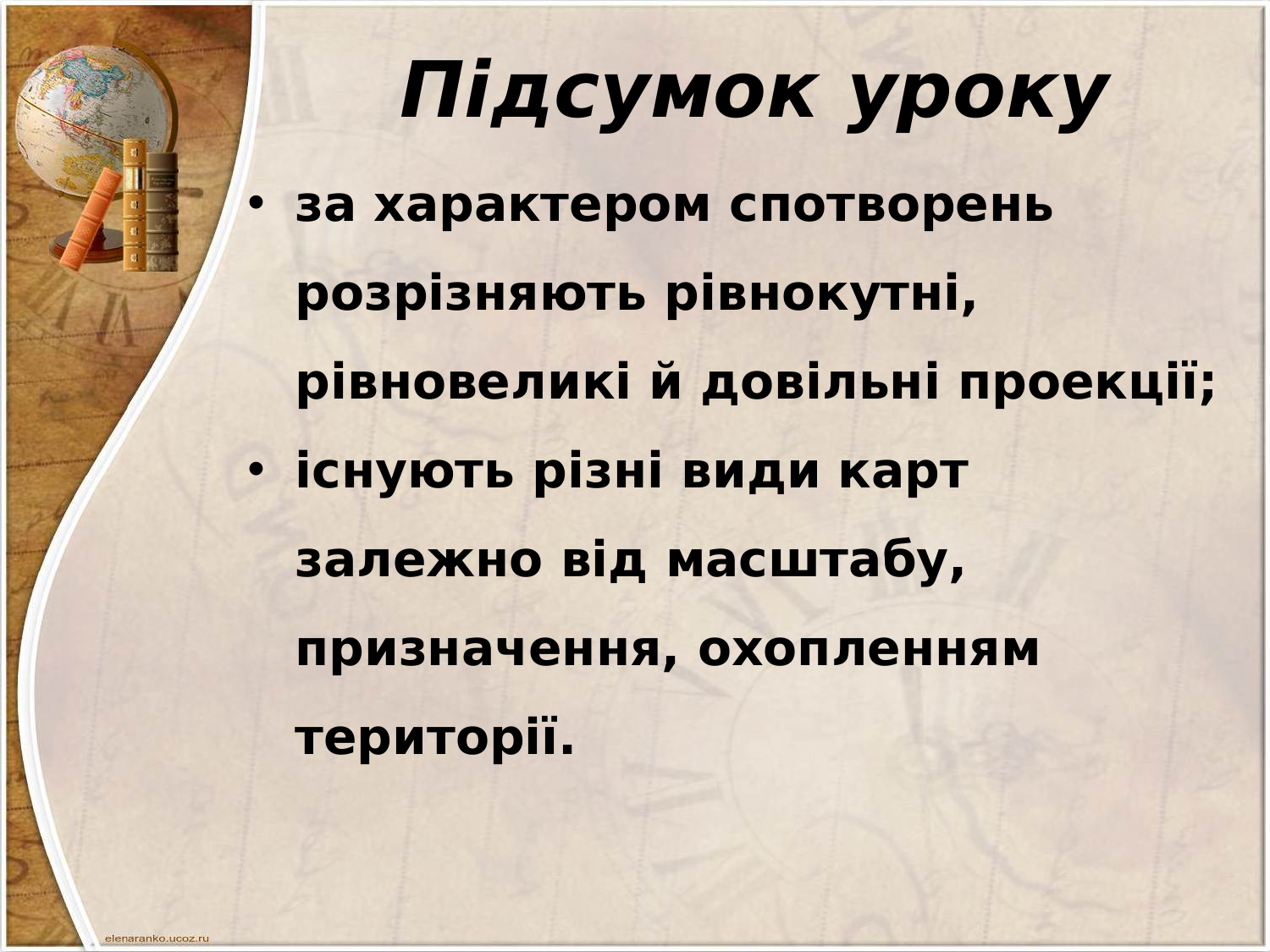

# Підсумок уроку
за характером спотворень розрізняють рівнокутні, рівновеликі й довільні проекції;
існують різні види карт залежно від масштабу, призначення, охопленням території.